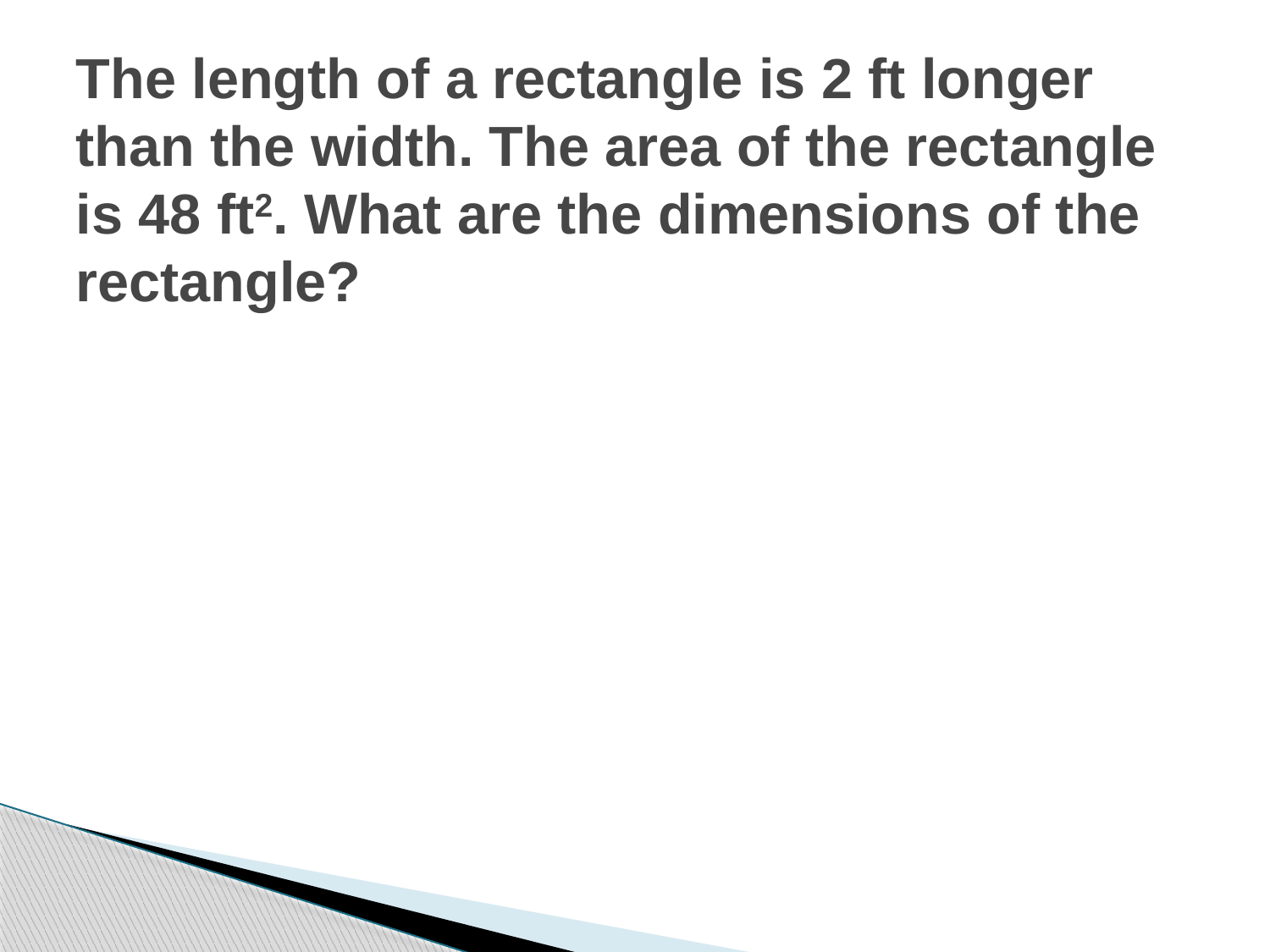

# The length of a rectangle is 2 ft longer than the width. The area of the rectangle is 48 ft2. What are the dimensions of the rectangle?